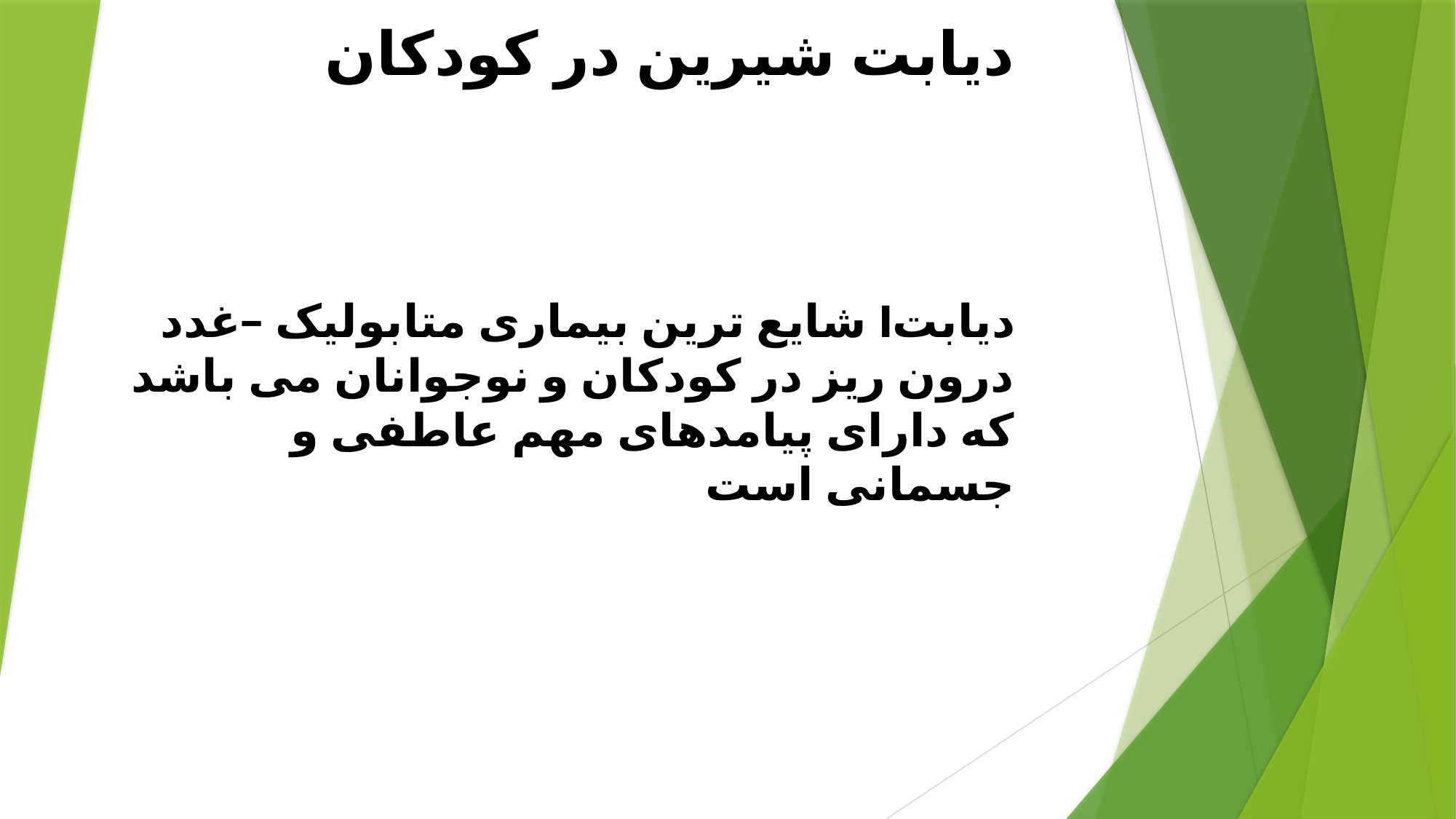

# دیابت شیرین در کودکان دیابتI شایع ترین بیماری متابولیک –غدد درون ریز در کودکان و نوجوانان می باشد که دارای پیامدهای مهم عاطفی و جسمانی است